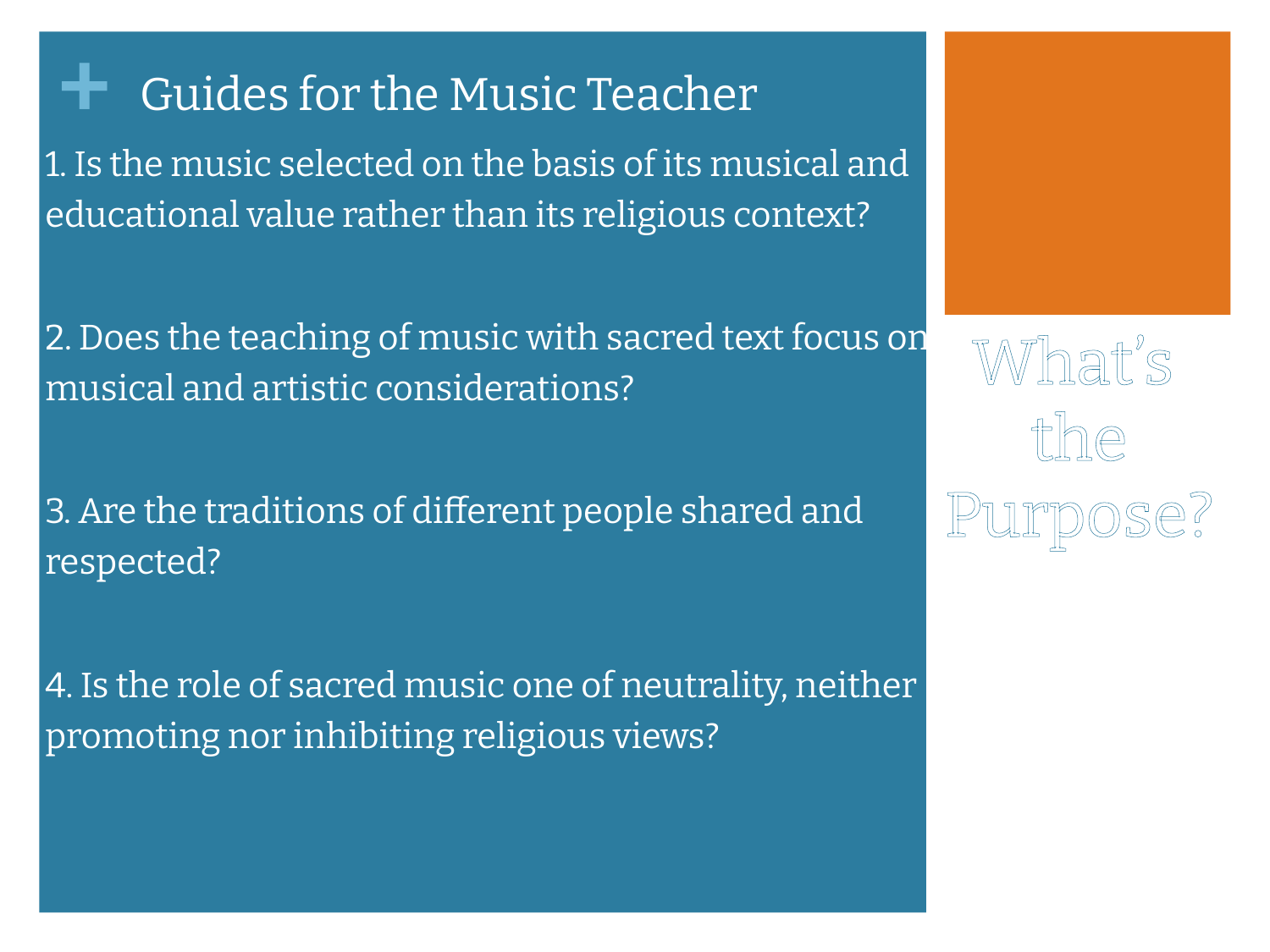

# Guides for the Music Teacher
1. Is the music selected on the basis of its musical and educational value rather than its religious context?

2. Does the teaching of music with sacred text focus on musical and artistic considerations?

3. Are the traditions of different people shared and respected?

4. Is the role of sacred music one of neutrality, neither promoting nor inhibiting religious views?

What’s
the
Purpose?